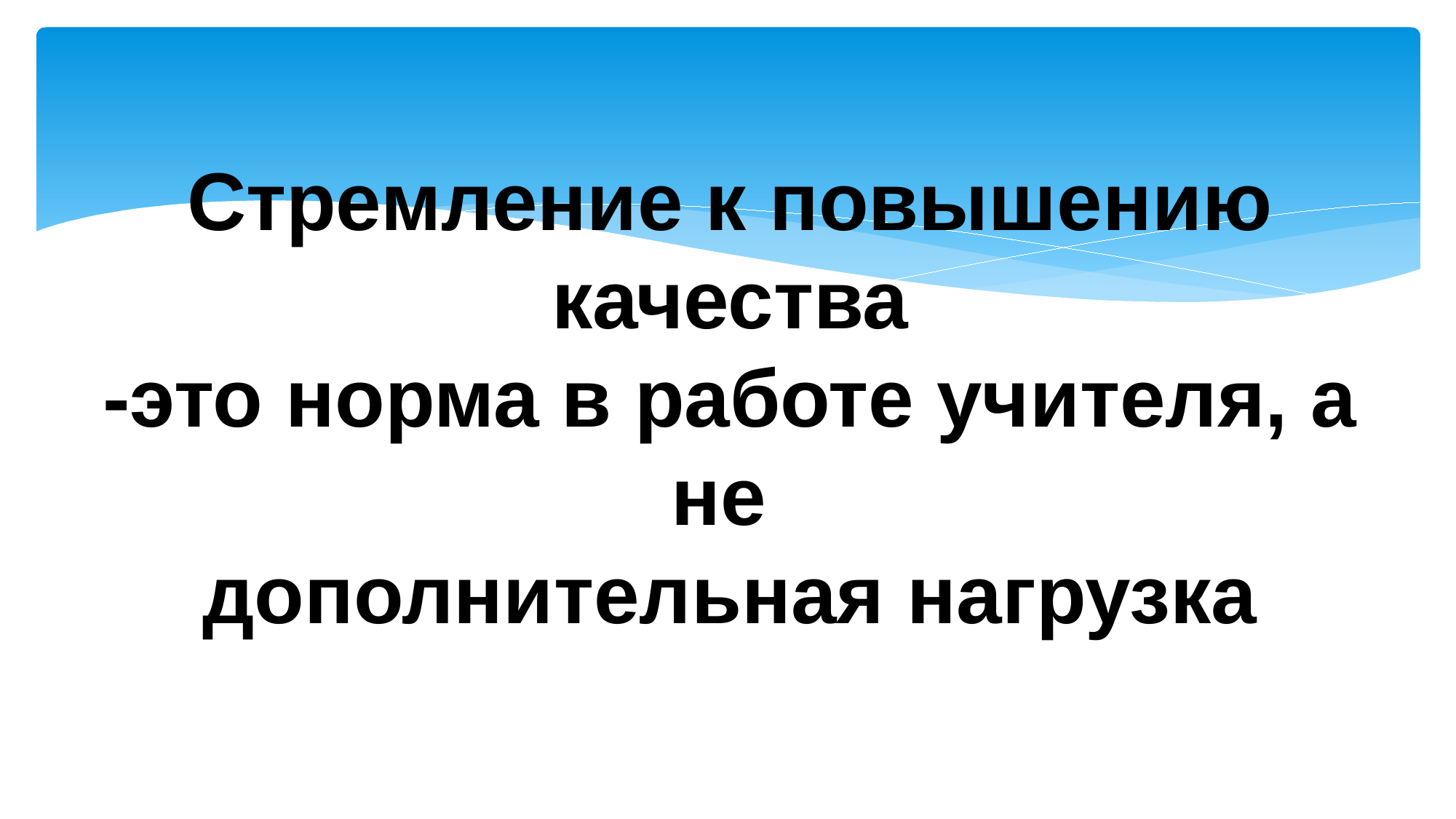

# Стремление к повышению качества -это норма в работе учителя, а не дополнительная нагрузка